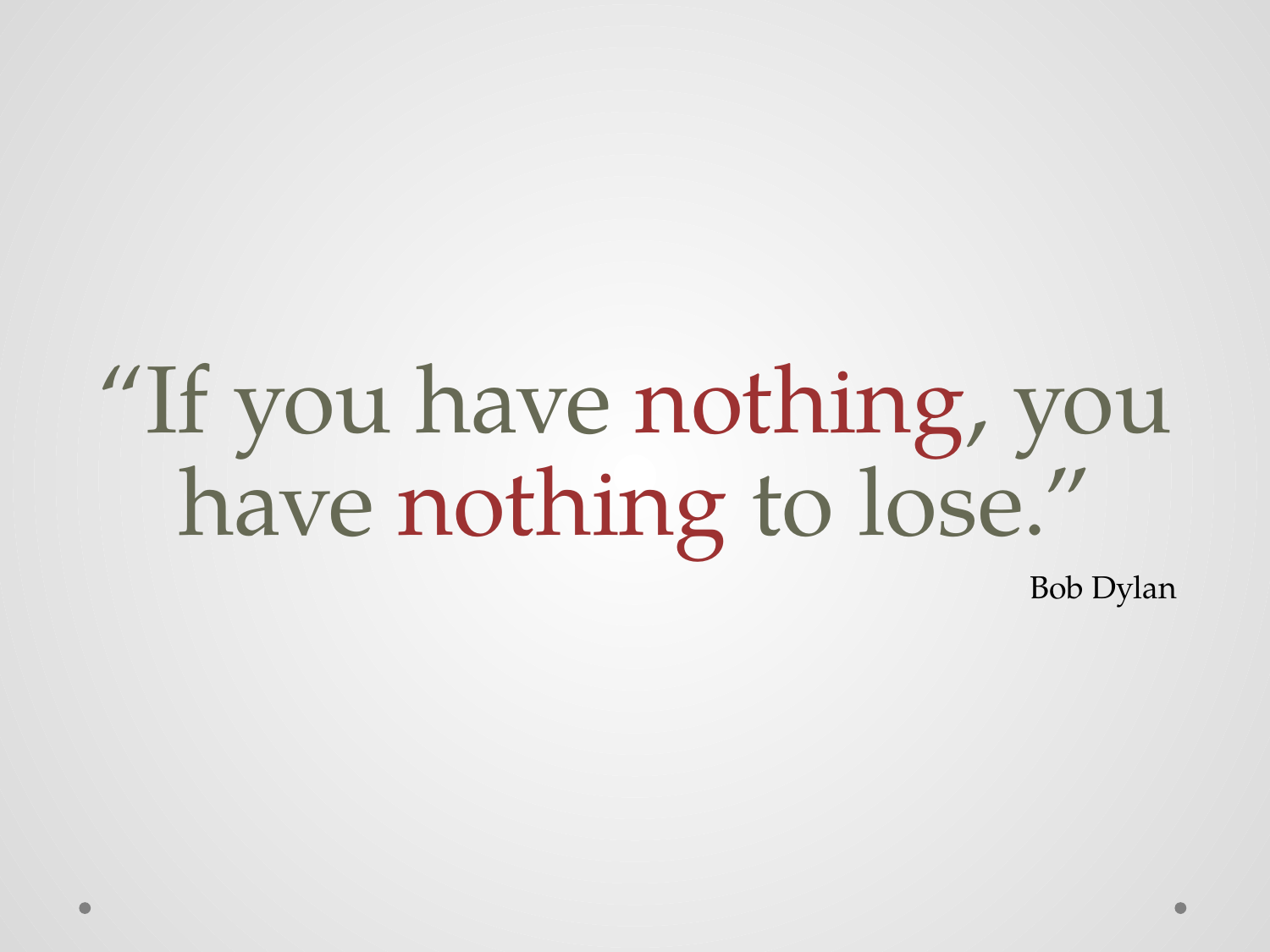

# “If you have nothing, you have nothing to lose.”
Bob Dylan